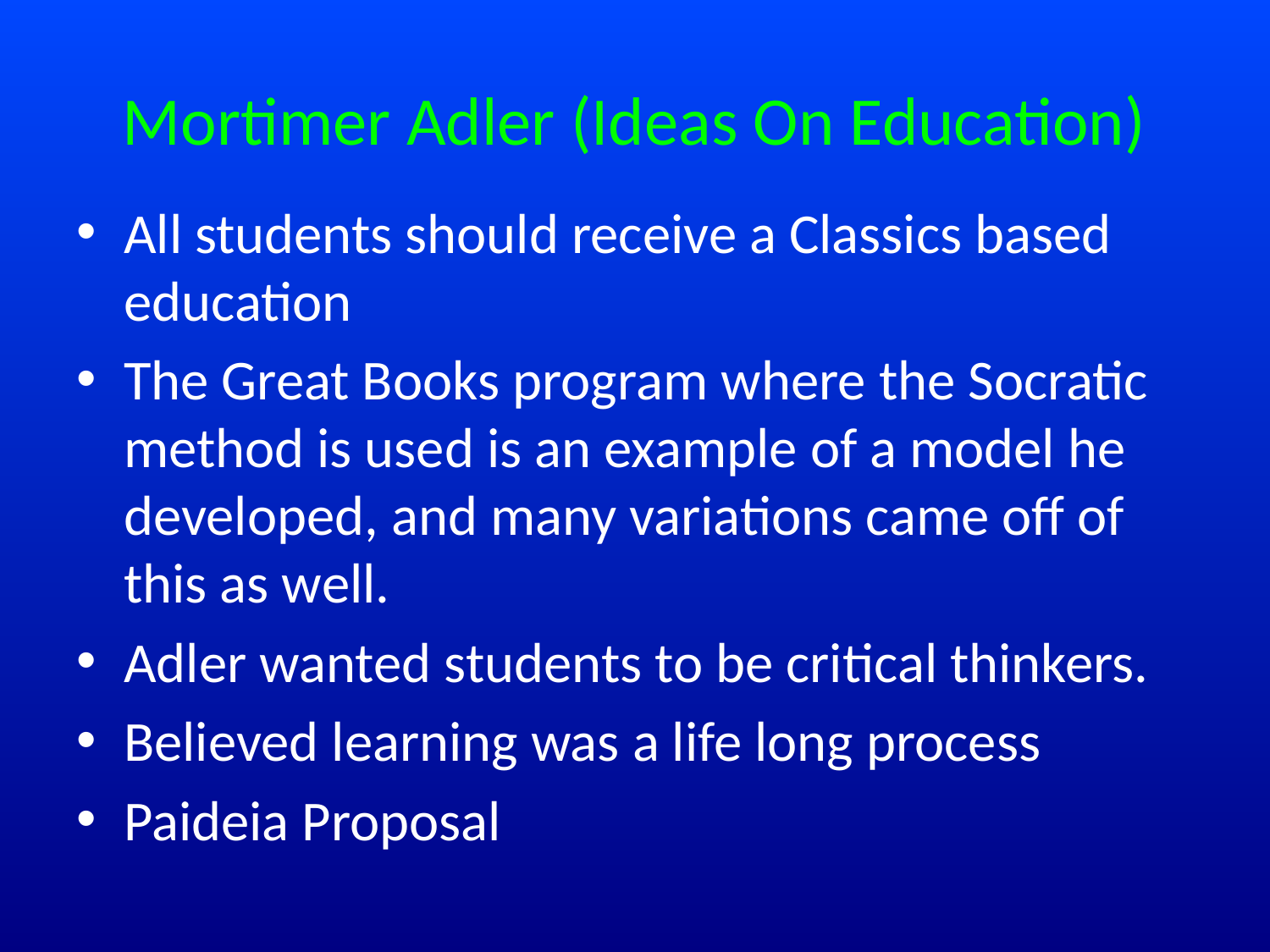

# Mortimer Adler (Ideas On Education)
All students should receive a Classics based education
The Great Books program where the Socratic method is used is an example of a model he developed, and many variations came off of this as well.
Adler wanted students to be critical thinkers.
Believed learning was a life long process
Paideia Proposal